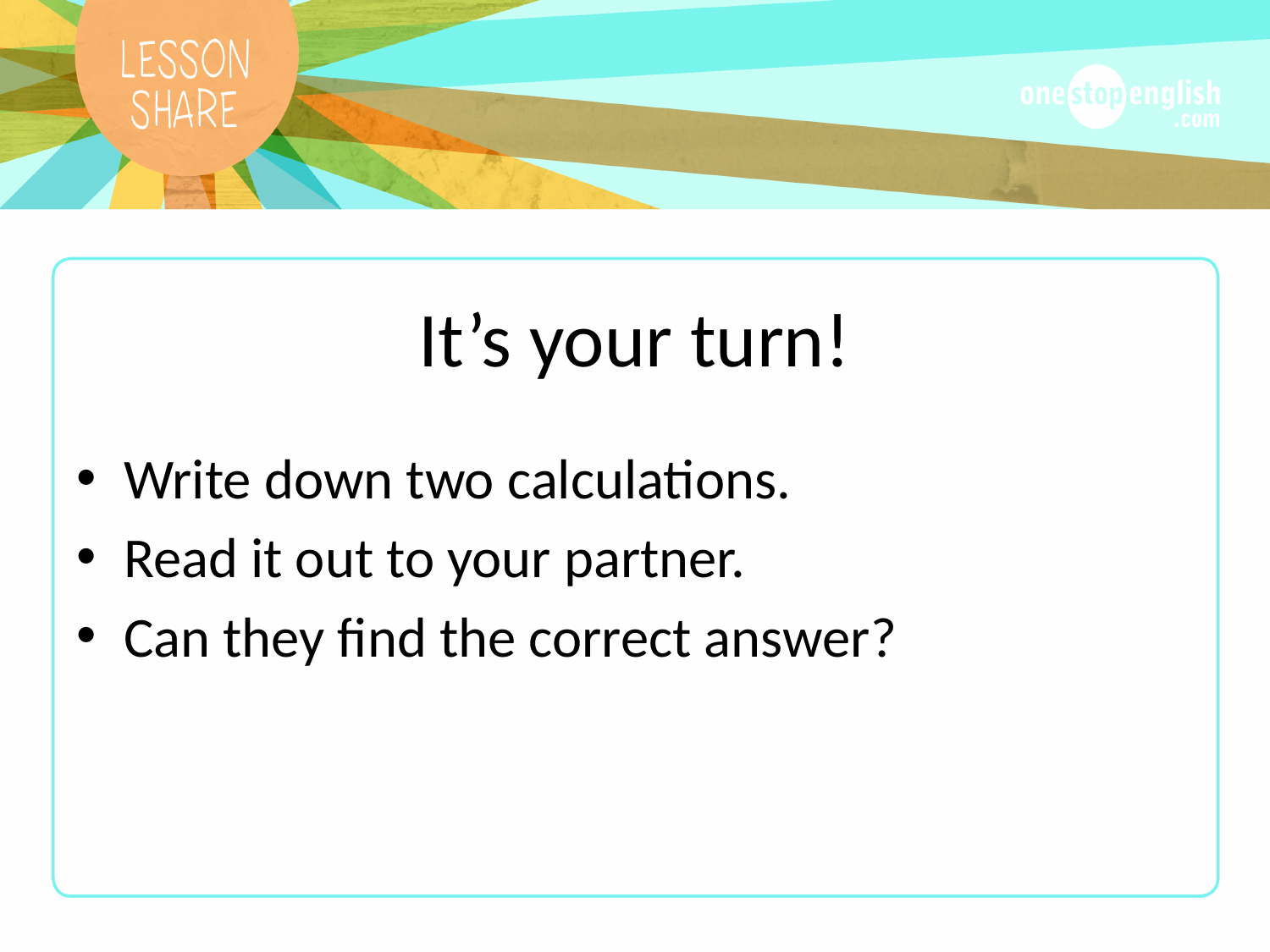

# It’s your turn!
Write down two calculations.
Read it out to your partner.
Can they find the correct answer?